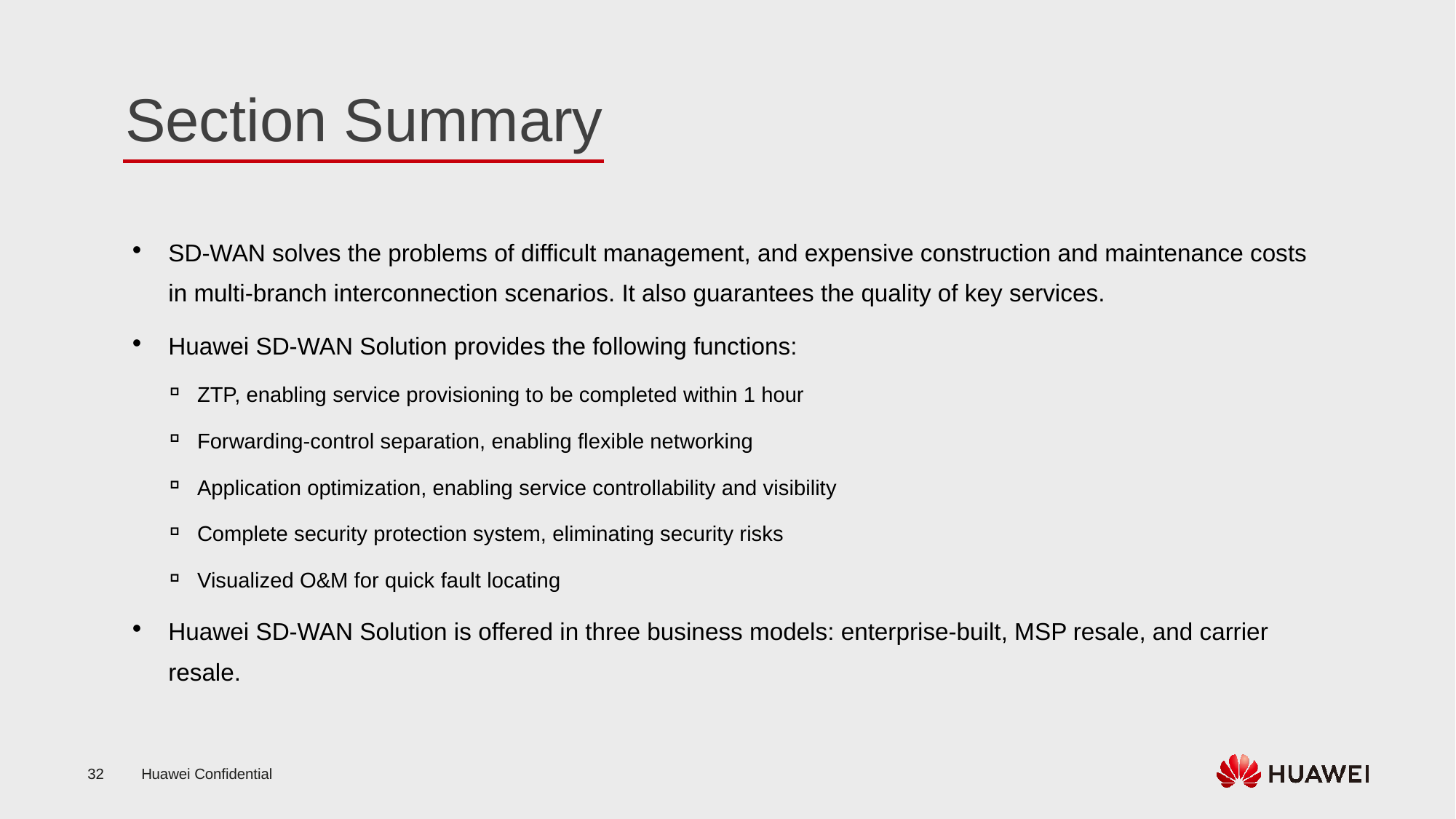

SD-WAN solves the problems of difficult management, and expensive construction and maintenance costs in multi-branch interconnection scenarios. It also guarantees the quality of key services.
Huawei SD-WAN Solution provides the following functions:
ZTP, enabling service provisioning to be completed within 1 hour
Forwarding-control separation, enabling flexible networking
Application optimization, enabling service controllability and visibility
Complete security protection system, eliminating security risks
Visualized O&M for quick fault locating
Huawei SD-WAN Solution is offered in three business models: enterprise-built, MSP resale, and carrier resale.